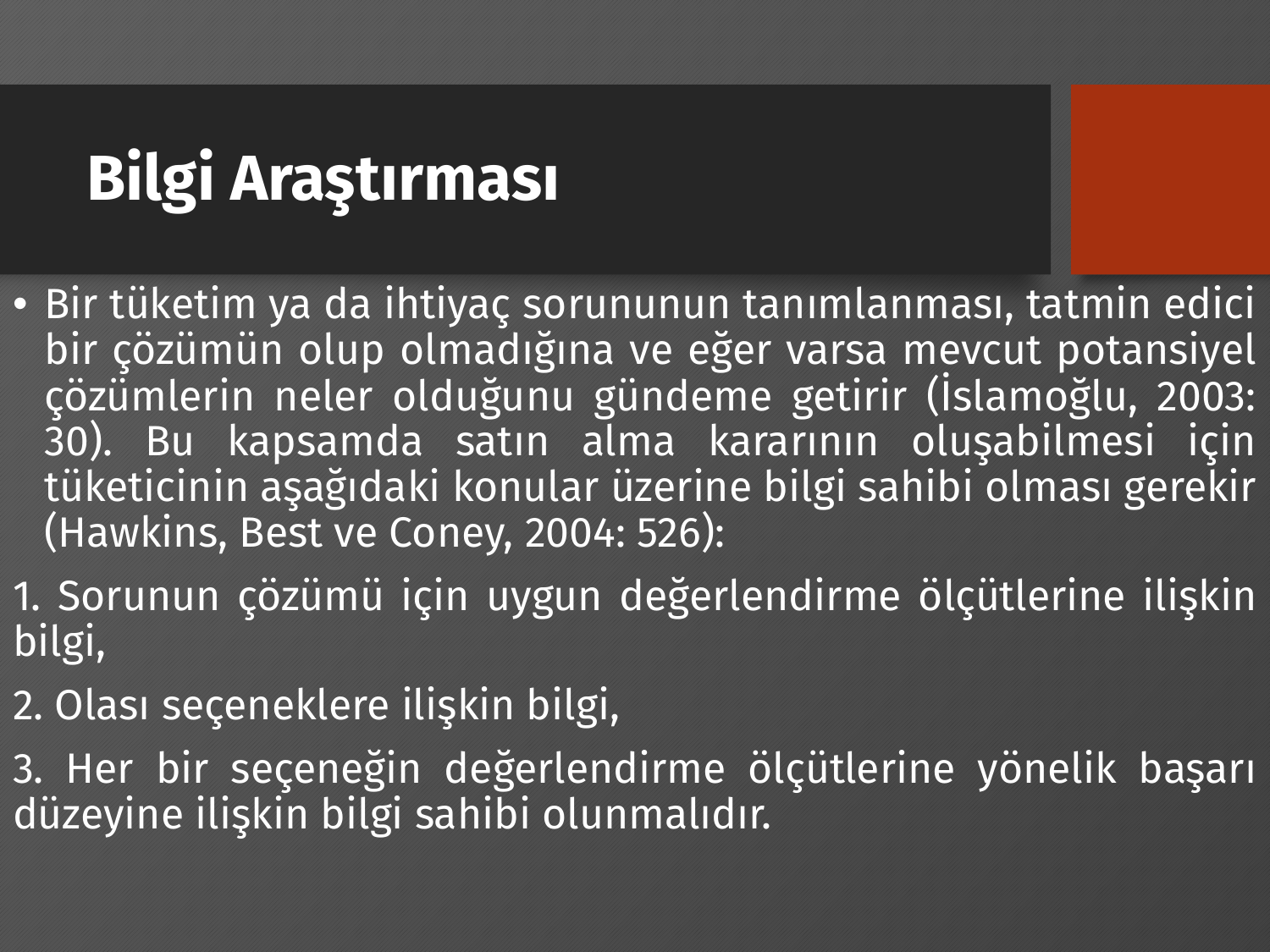

# Bilgi Araştırması
Bir tüketim ya da ihtiyaç sorununun tanımlanması, tatmin edici bir çözümün olup olmadığına ve eğer varsa mevcut potansiyel çözümlerin neler olduğunu gündeme getirir (İslamoğlu, 2003: 30). Bu kapsamda satın alma kararının oluşabilmesi için tüketicinin aşağıdaki konular üzerine bilgi sahibi olması gerekir (Hawkins, Best ve Coney, 2004: 526):
1. Sorunun çözümü için uygun değerlendirme ölçütlerine ilişkin bilgi,
2. Olası seçeneklere ilişkin bilgi,
3. Her bir seçeneğin değerlendirme ölçütlerine yönelik başarı düzeyine ilişkin bilgi sahibi olunmalıdır.